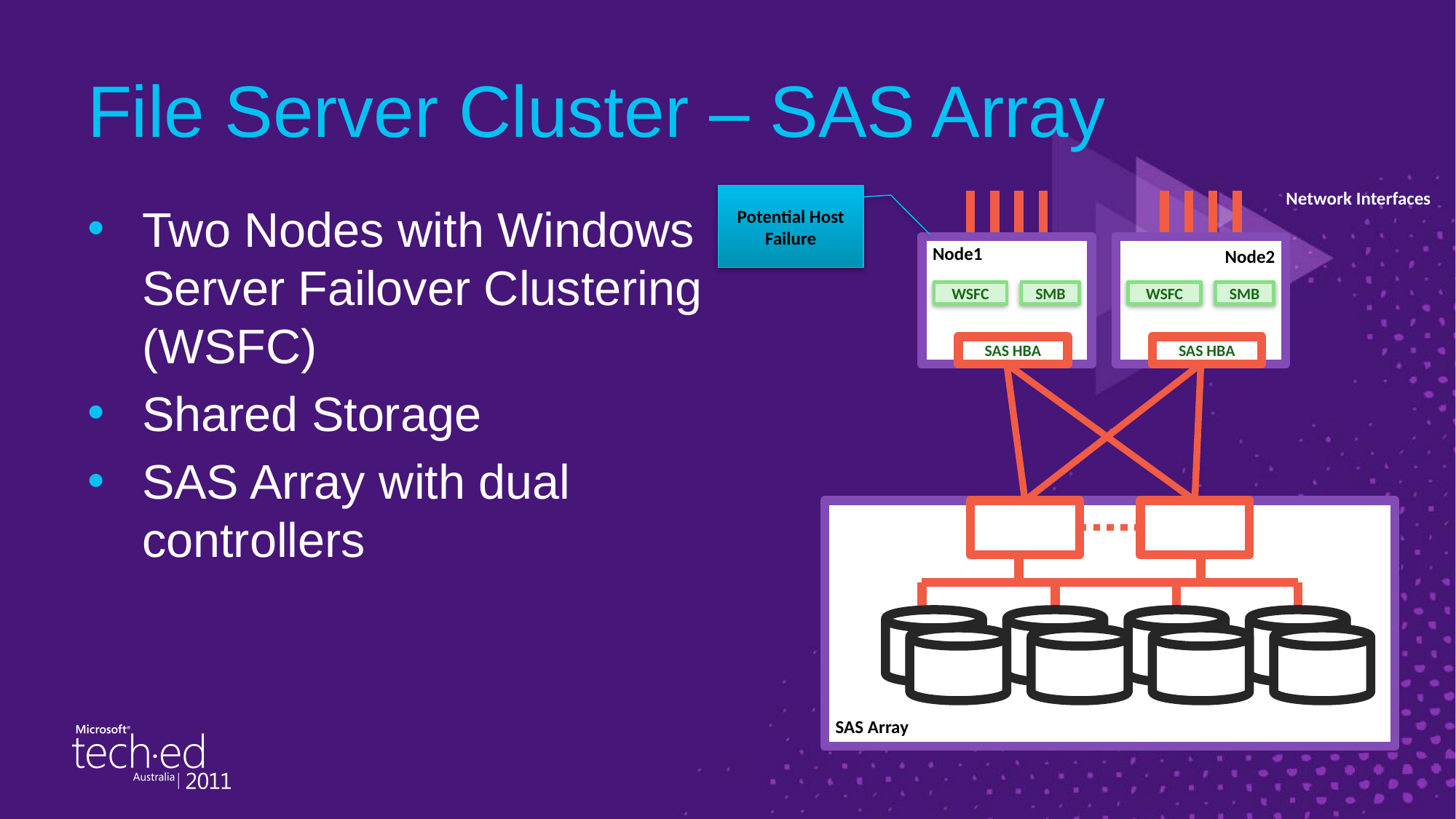

# File Server Cluster – SAS Array
Network Interfaces
Potential Host
Failure
Two Nodes with Windows Server Failover Clustering (WSFC)
Shared Storage
SAS Array with dual controllers

Node1
Node2
WSFC
SMB
WSFC
SMB
SAS HBA
SAS HBA

Controller 1
Controller 2

SAS Array